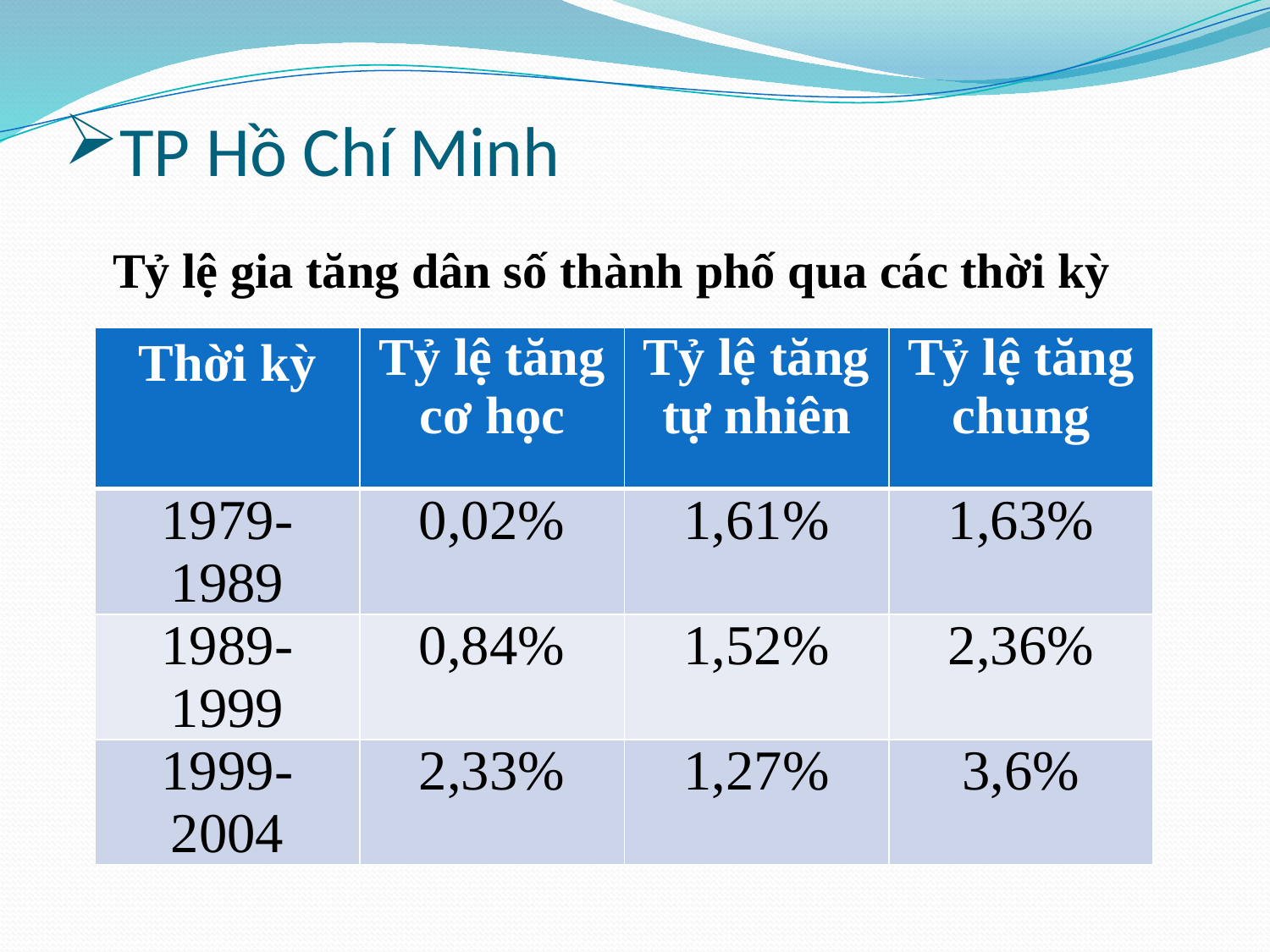

# TP Hồ Chí Minh
   Tỷ lệ gia tăng dân số thành phố qua các thời kỳ

| Thời kỳ | Tỷ lệ tăng cơ học | Tỷ lệ tăng tự nhiên | Tỷ lệ tăng chung |
| --- | --- | --- | --- |
| 1979-1989 | 0,02% | 1,61% | 1,63% |
| 1989-1999 | 0,84% | 1,52% | 2,36% |
| 1999-2004 | 2,33% | 1,27% | 3,6% |